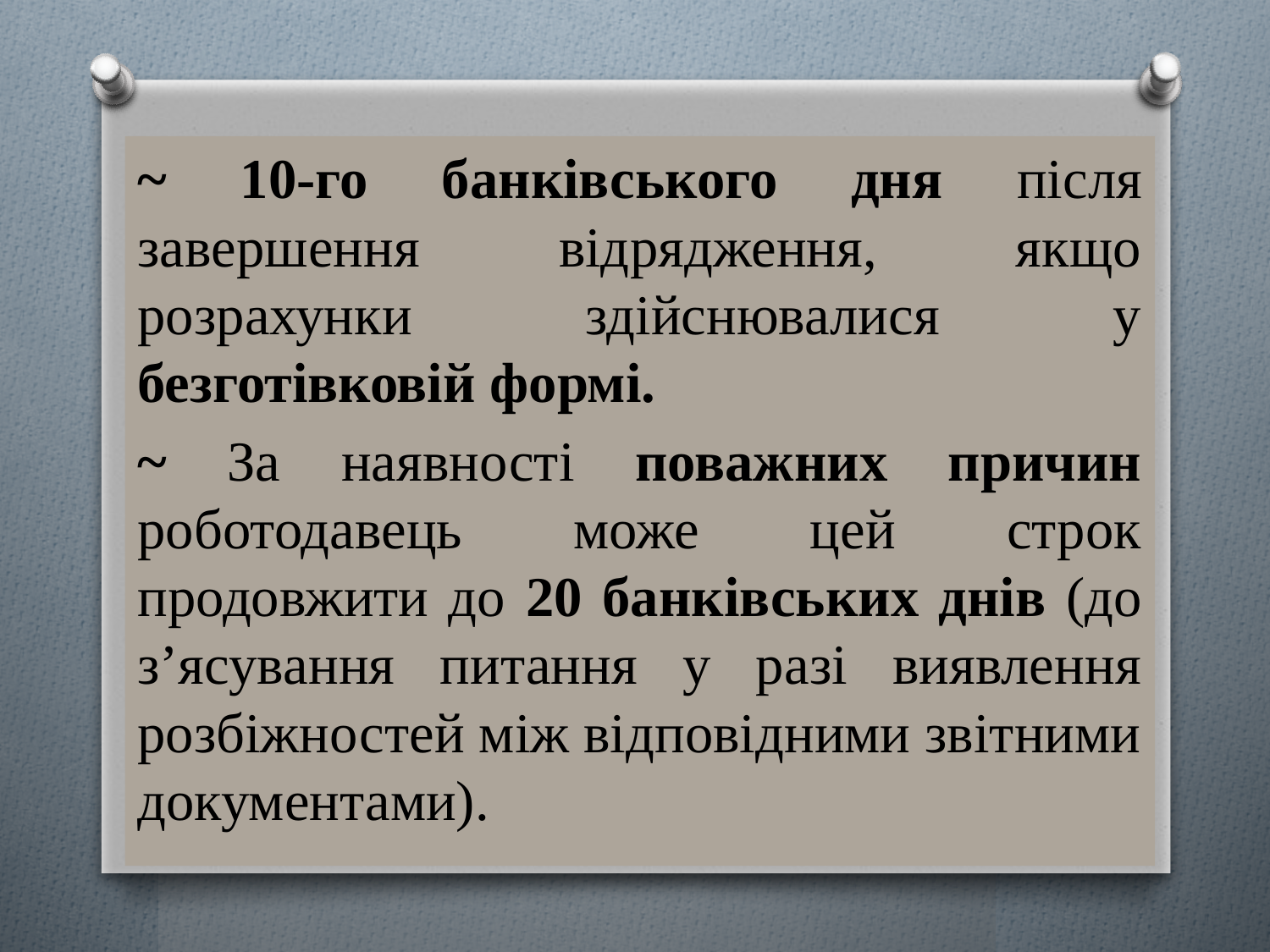

#
~ 10-го банківського дня після завершення відрядження, якщо розрахунки здійснювалися у безготівковій формі.
~ За наявності поважних причин роботодавець може цей строк продовжити до 20 банківських днів (до з’ясування питання у разі виявлення розбіжностей між відповідними звітними документами).